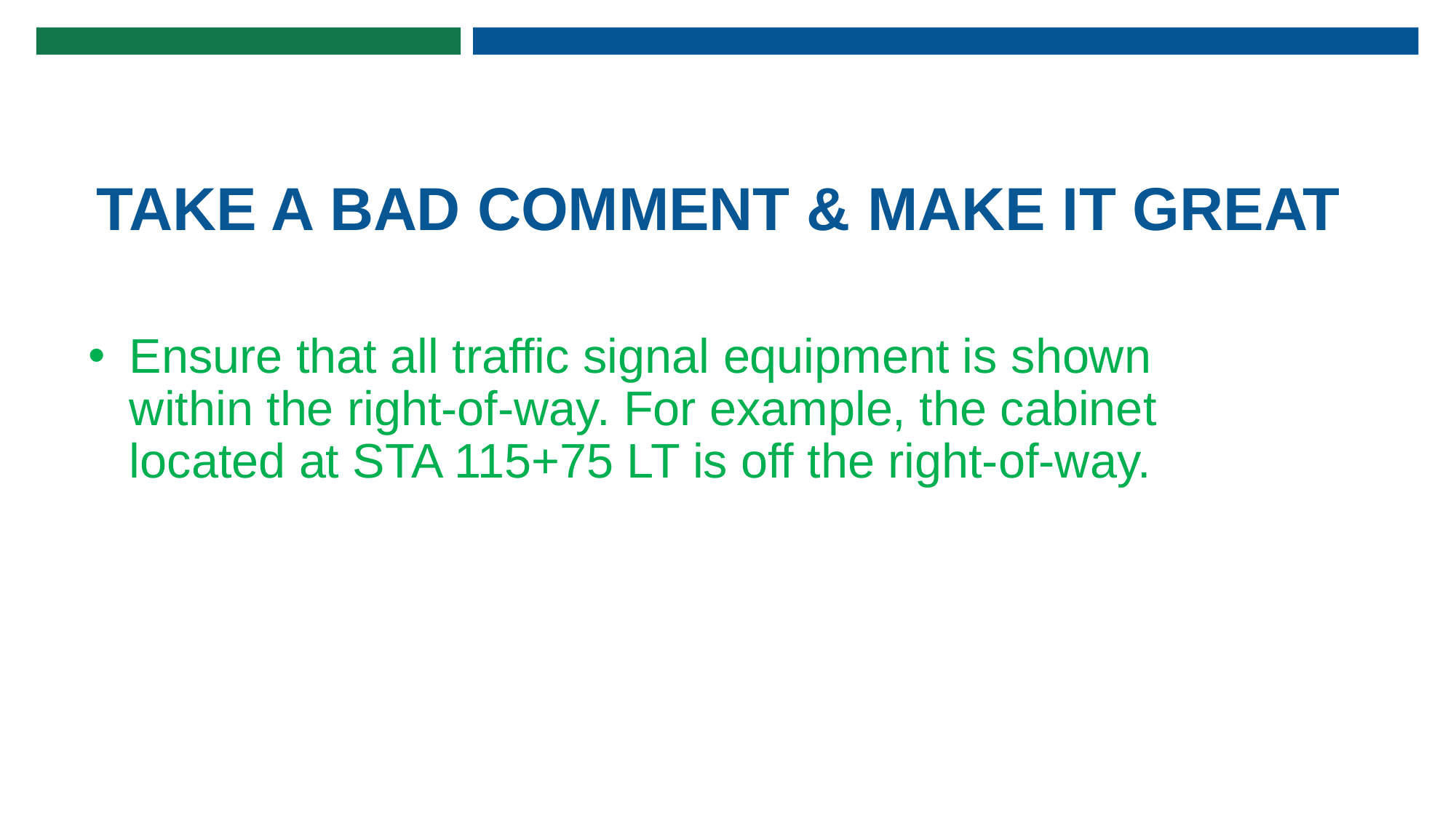

# TAKE A BAD COMMENT & MAKE IT GREAT
Ensure that all traffic signal equipment is shown within the right-of-way. For example, the cabinet located at STA 115+75 LT is off the right-of-way.